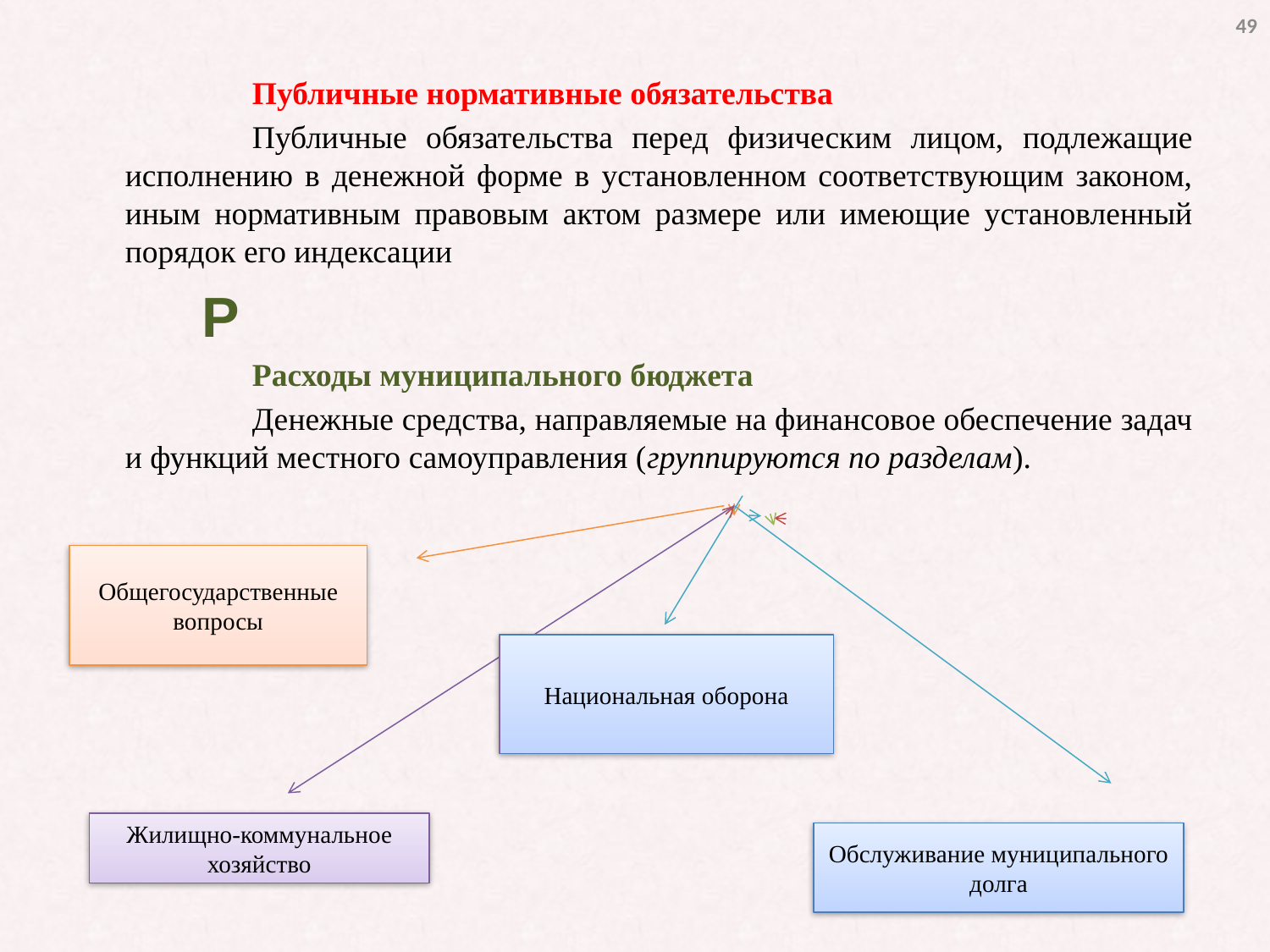

49
		Публичные нормативные обязательства
		Публичные обязательства перед физическим лицом, подлежащие исполнению в денежной форме в установленном соответствующим законом, иным нормативным правовым актом размере или имеющие установленный порядок его индексации
Р
		Расходы муниципального бюджета
		Денежные средства, направляемые на финансовое обеспечение задач и функций местного самоуправления (группируются по разделам).

Общегосударственные вопросы
Национальная оборона
Жилищно-коммунальное хозяйство
Обслуживание муниципального долга